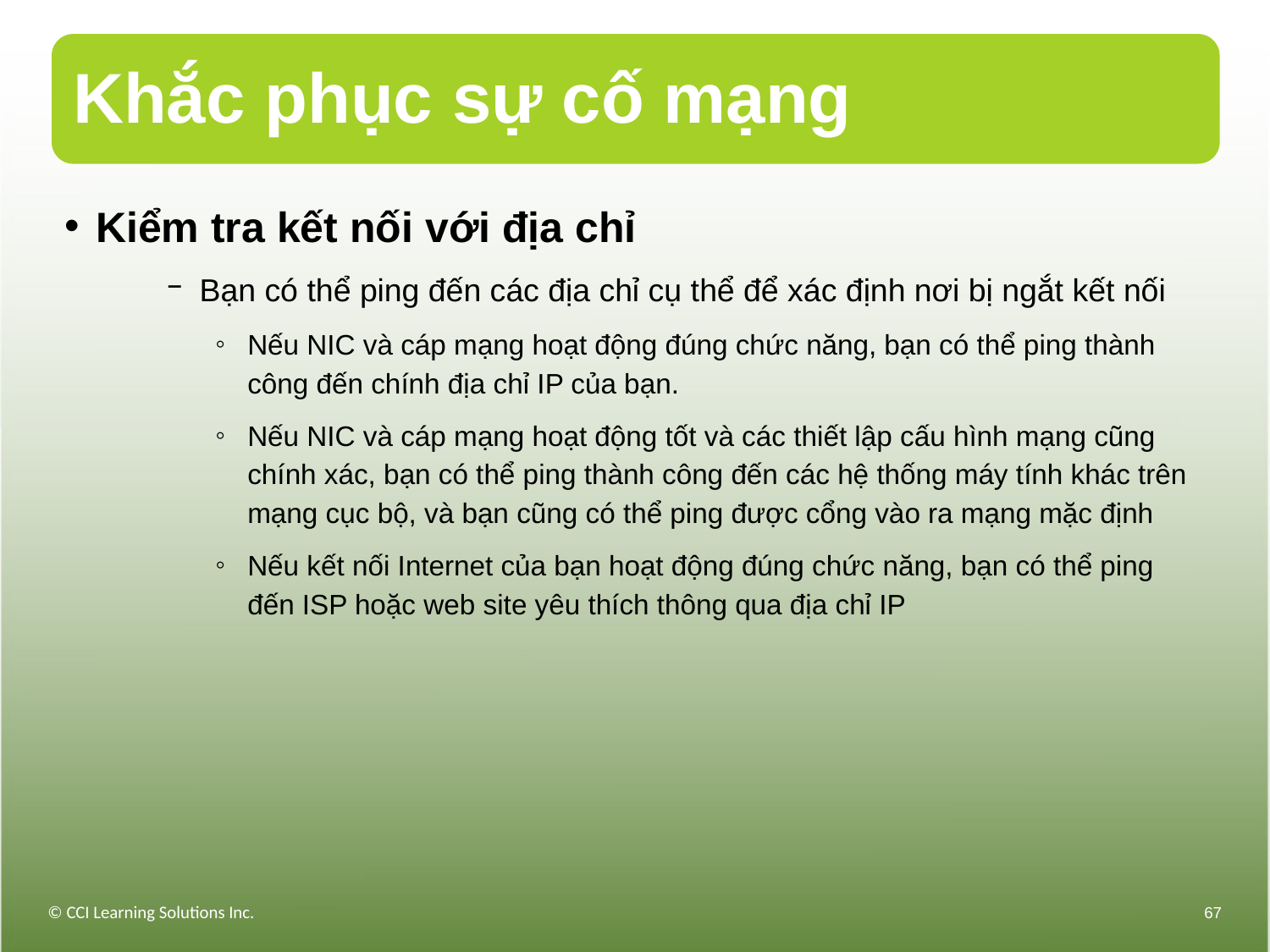

# Khắc phục sự cố mạng
Kiểm tra kết nối với địa chỉ
Bạn có thể ping đến các địa chỉ cụ thể để xác định nơi bị ngắt kết nối
Nếu NIC và cáp mạng hoạt động đúng chức năng, bạn có thể ping thành công đến chính địa chỉ IP của bạn.
Nếu NIC và cáp mạng hoạt động tốt và các thiết lập cấu hình mạng cũng chính xác, bạn có thể ping thành công đến các hệ thống máy tính khác trên mạng cục bộ, và bạn cũng có thể ping được cổng vào ra mạng mặc định
Nếu kết nối Internet của bạn hoạt động đúng chức năng, bạn có thể ping đến ISP hoặc web site yêu thích thông qua địa chỉ IP
© CCI Learning Solutions Inc.
67